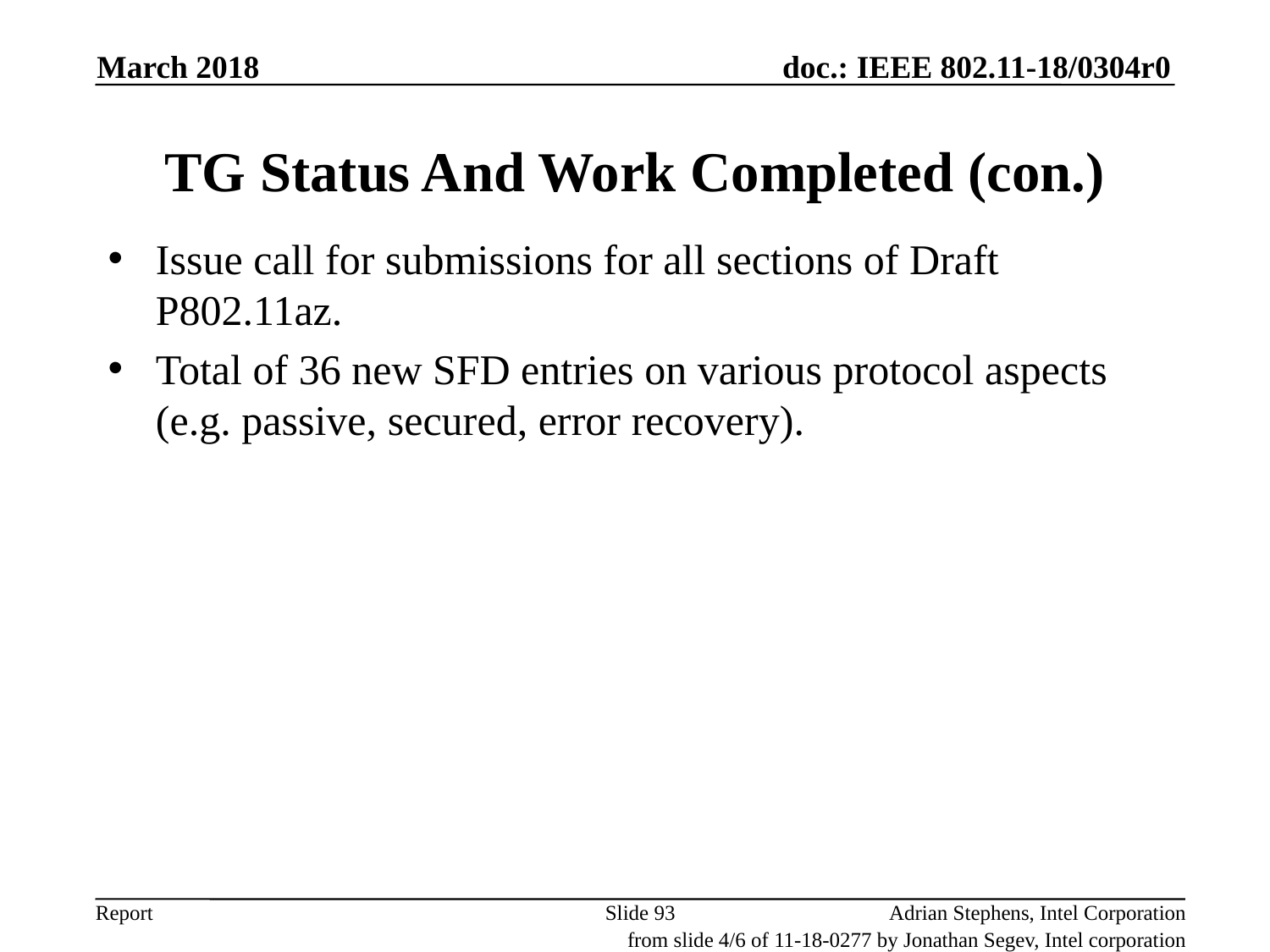

March 2018
# TG Status And Work Completed (con.)
Issue call for submissions for all sections of Draft P802.11az.
Total of 36 new SFD entries on various protocol aspects (e.g. passive, secured, error recovery).

Slide 93
Adrian Stephens, Intel Corporation
from slide 4/6 of 11-18-0277 by Jonathan Segev, Intel corporation